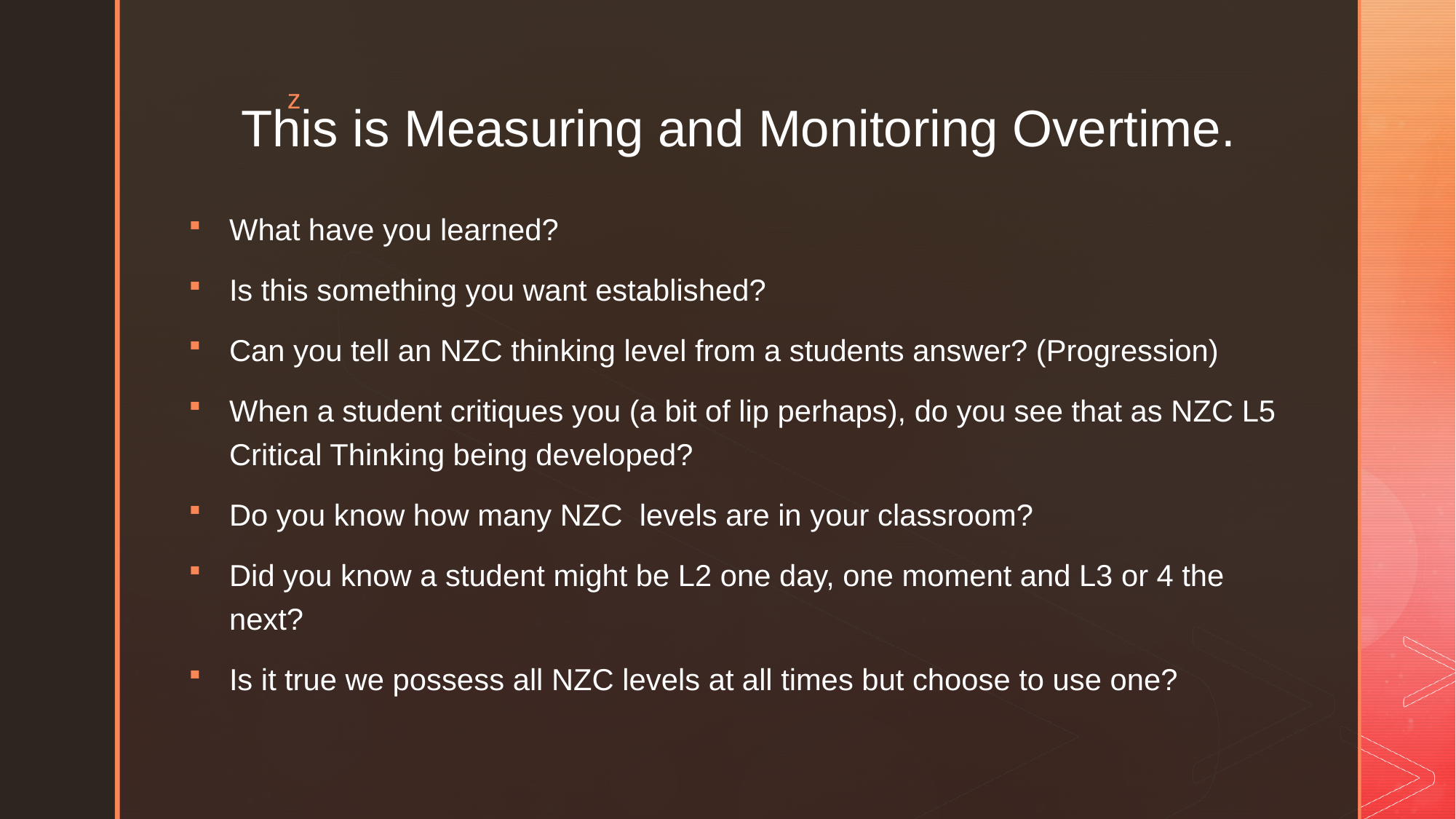

# This is Measuring and Monitoring Overtime.
What have you learned?
Is this something you want established?
Can you tell an NZC thinking level from a students answer? (Progression)
When a student critiques you (a bit of lip perhaps), do you see that as NZC L5 Critical Thinking being developed?
Do you know how many NZC  levels are in your classroom?
Did you know a student might be L2 one day, one moment and L3 or 4 the next?
Is it true we possess all NZC levels at all times but choose to use one?